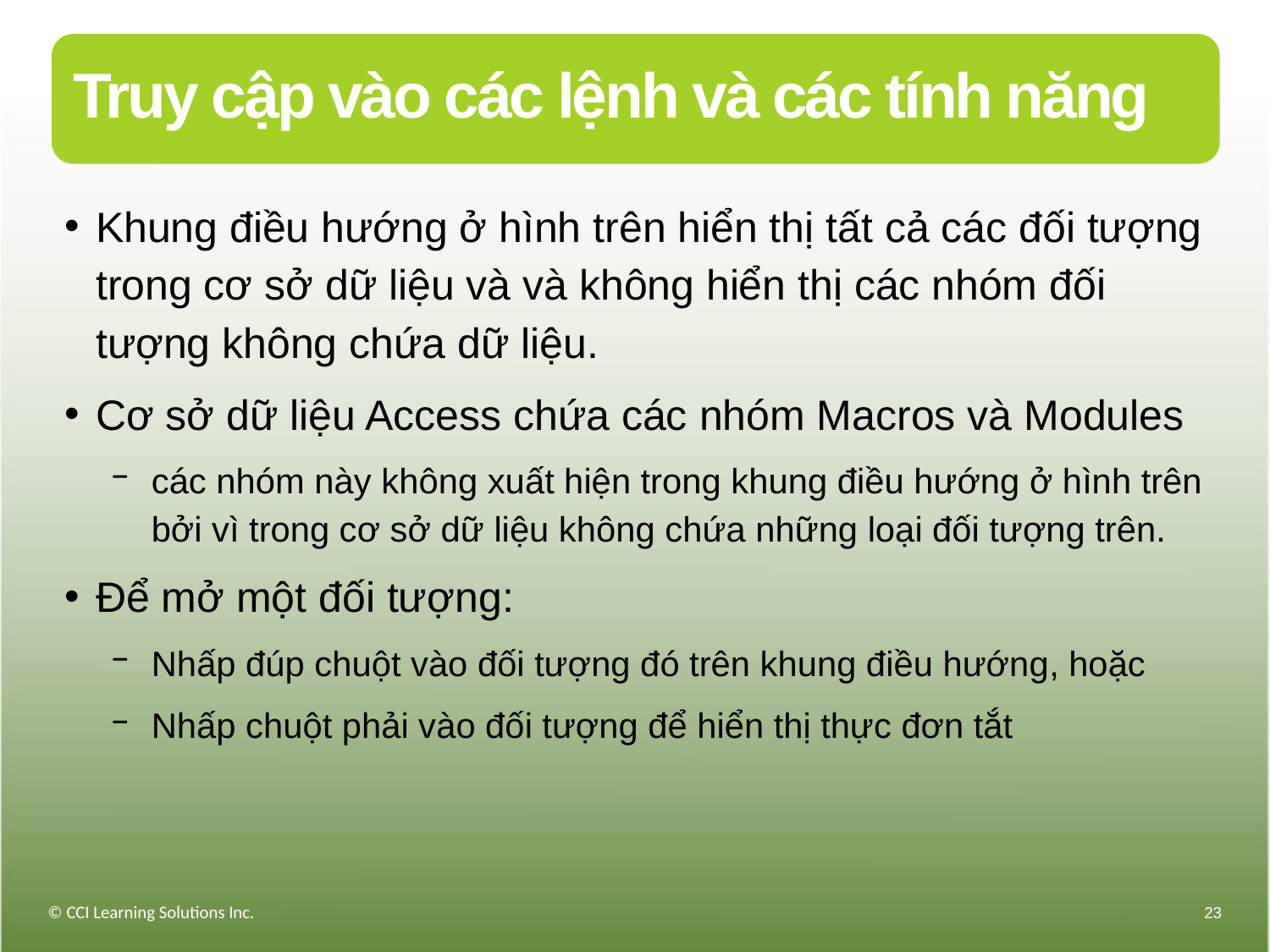

# Truy cập vào các lệnh và các tính năng
Khung điều hướng ở hình trên hiển thị tất cả các đối tượng trong cơ sở dữ liệu và và không hiển thị các nhóm đối tượng không chứa dữ liệu.
Cơ sở dữ liệu Access chứa các nhóm Macros và Modules
các nhóm này không xuất hiện trong khung điều hướng ở hình trên bởi vì trong cơ sở dữ liệu không chứa những loại đối tượng trên.
Để mở một đối tượng:
Nhấp đúp chuột vào đối tượng đó trên khung điều hướng, hoặc
Nhấp chuột phải vào đối tượng để hiển thị thực đơn tắt
© CCI Learning Solutions Inc.
23